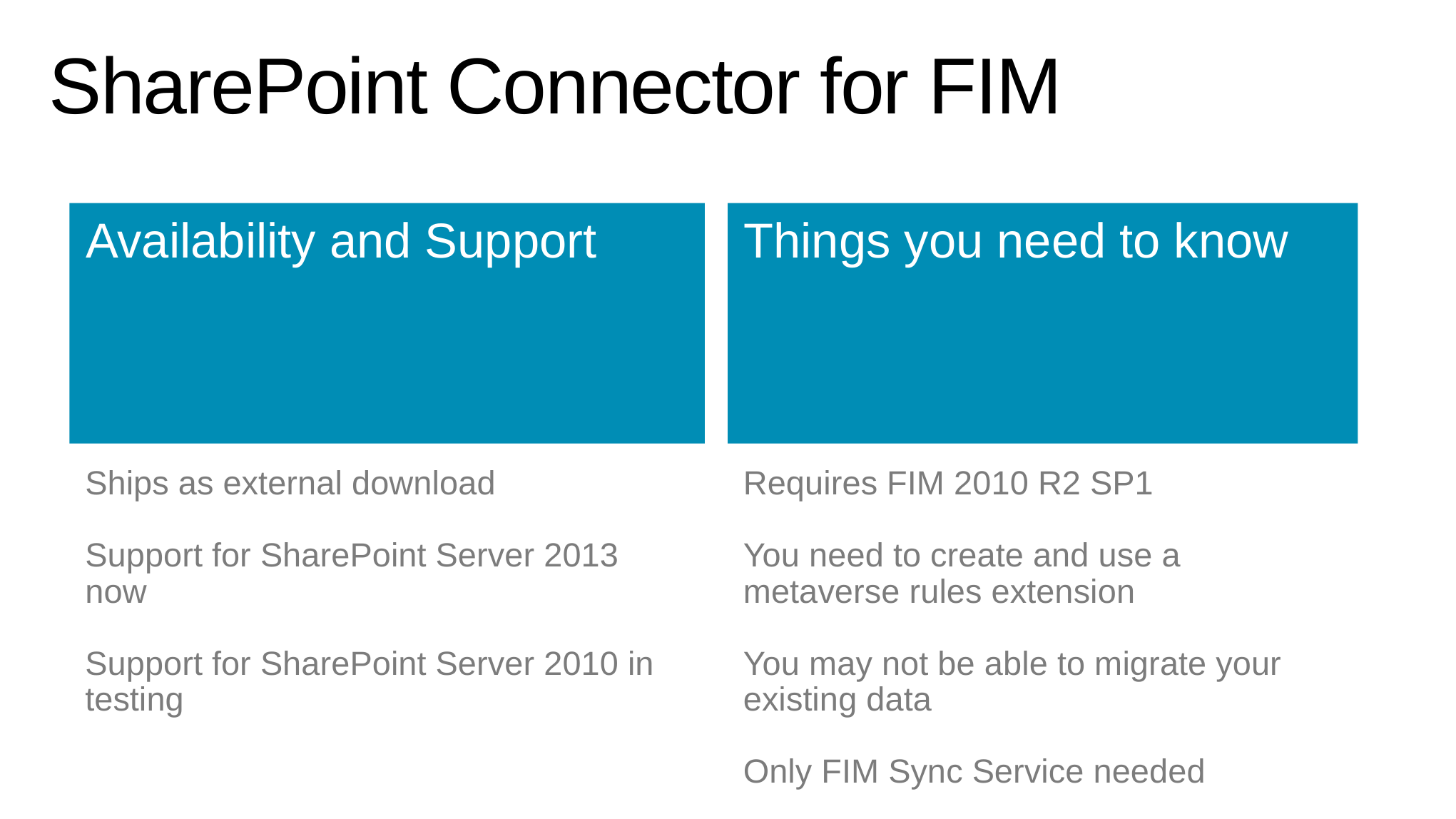

# SharePoint Connector for FIM

Availability and Support
Things you need to know
Ships as external download

Support for SharePoint Server 2013 now

Support for SharePoint Server 2010 in testing
Requires FIM 2010 R2 SP1

You need to create and use a metaverse rules extension

You may not be able to migrate your existing data

Only FIM Sync Service needed